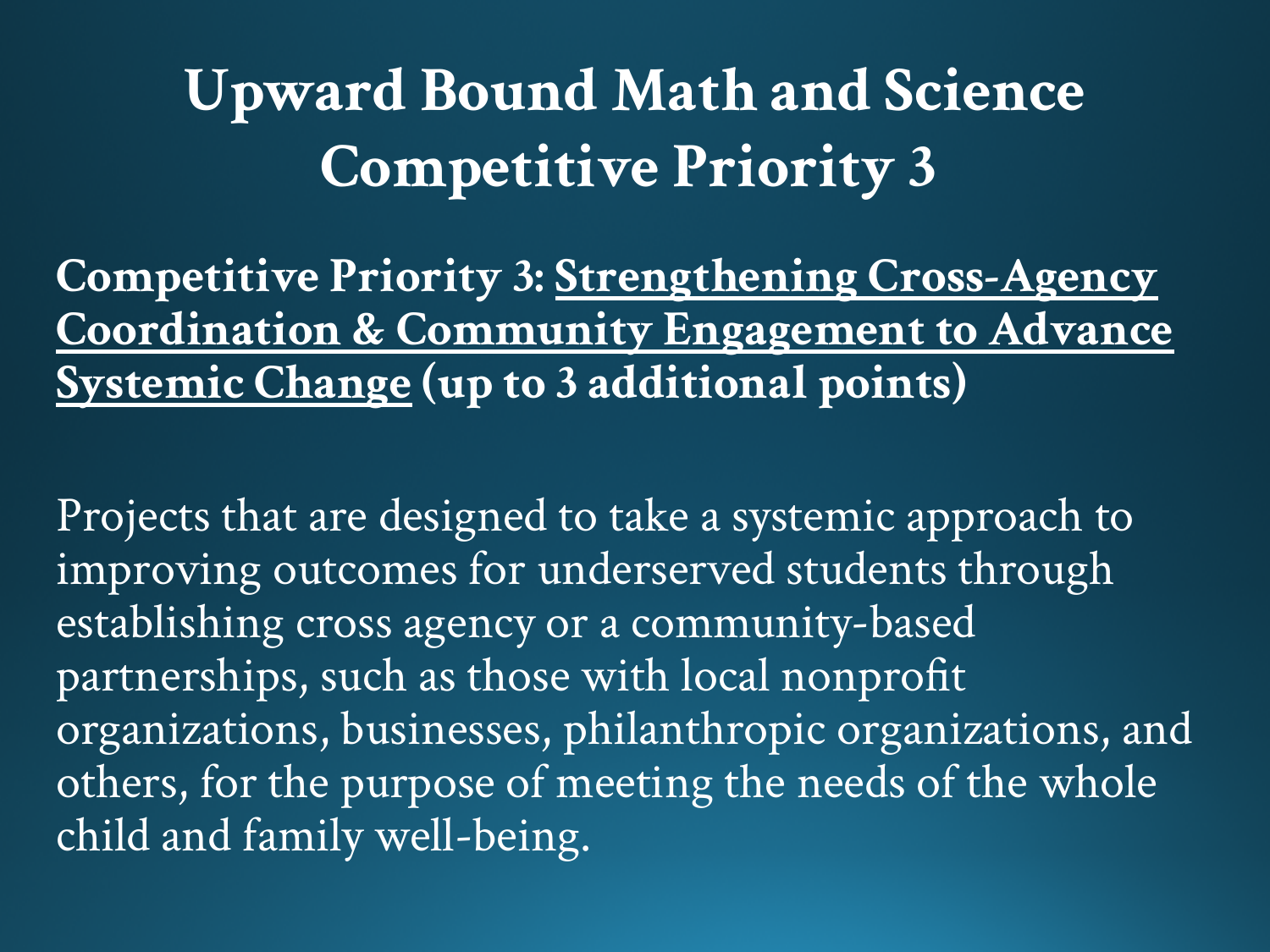

Upward Bound Math and Science
Competitive Priority 3
Competitive Priority 3: Strengthening Cross-Agency Coordination & Community Engagement to Advance Systemic Change (up to 3 additional points)

Projects that are designed to take a systemic approach to improving outcomes for underserved students through establishing cross agency or a community-based partnerships, such as those with local nonprofit organizations, businesses, philanthropic organizations, and others, for the purpose of meeting the needs of the whole child and family well-being.